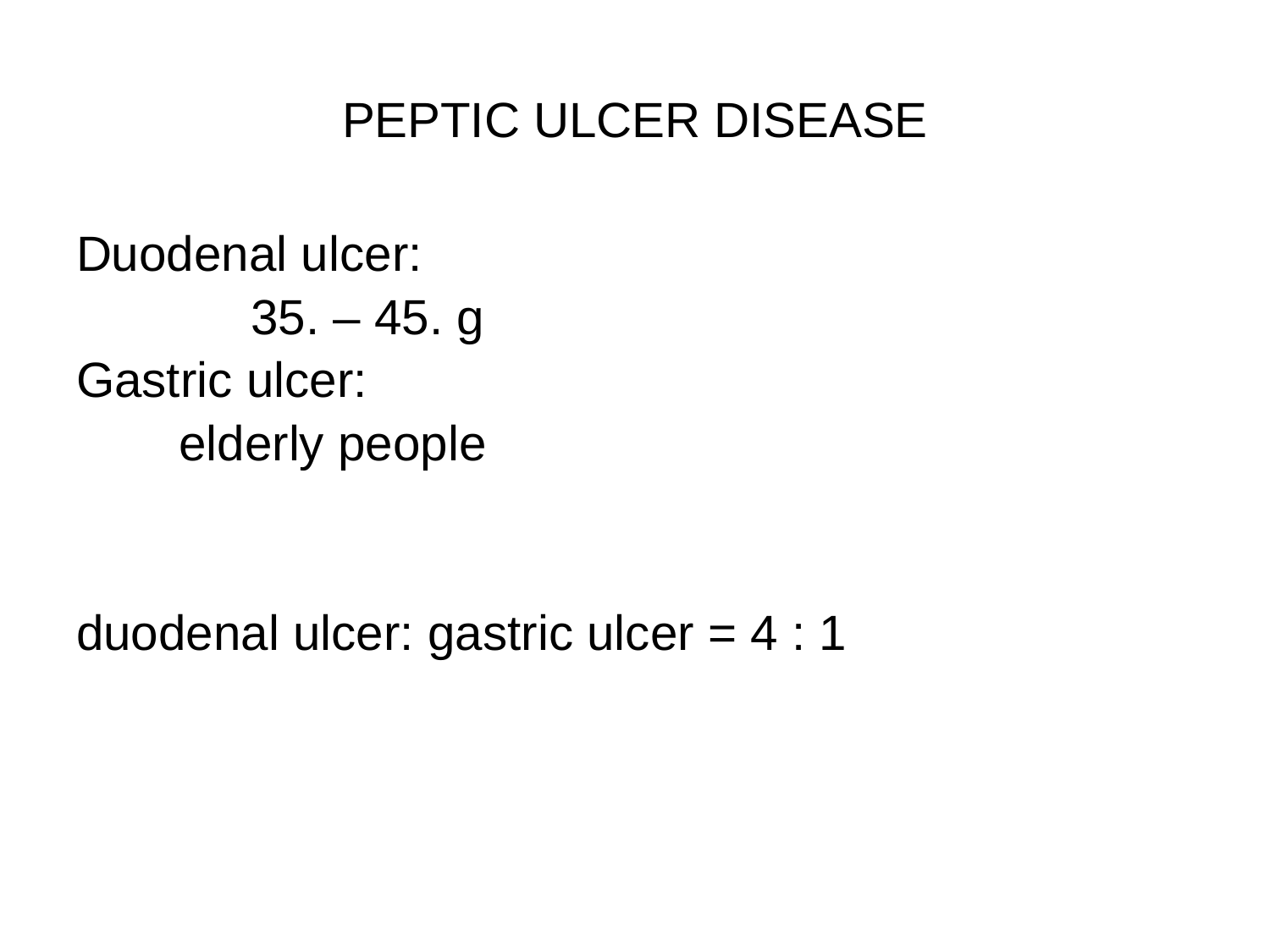

# PEPTIC ULCER DISEASE
Duodenal ulcer:
		35. – 45. g
Gastric ulcer:
	    elderly people

duodenal ulcer: gastric ulcer = 4 : 1